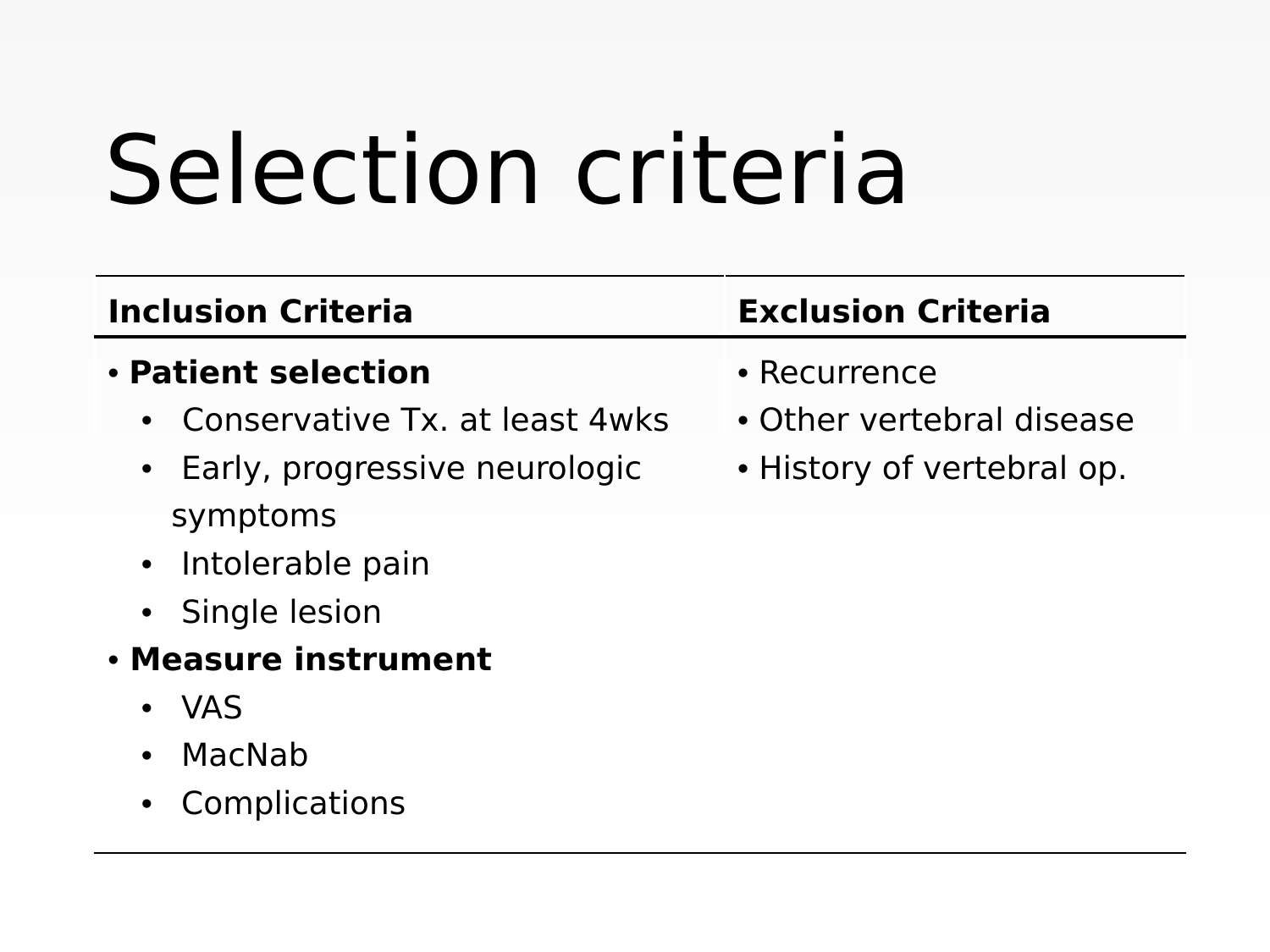

# Selection criteria
| Inclusion Criteria | Exclusion Criteria |
| --- | --- |
| Patient selection Conservative Tx. at least 4wks Early, progressive neurologic symptoms Intolerable pain Single lesion Measure instrument VAS MacNab Complications | Recurrence Other vertebral disease History of vertebral op. |